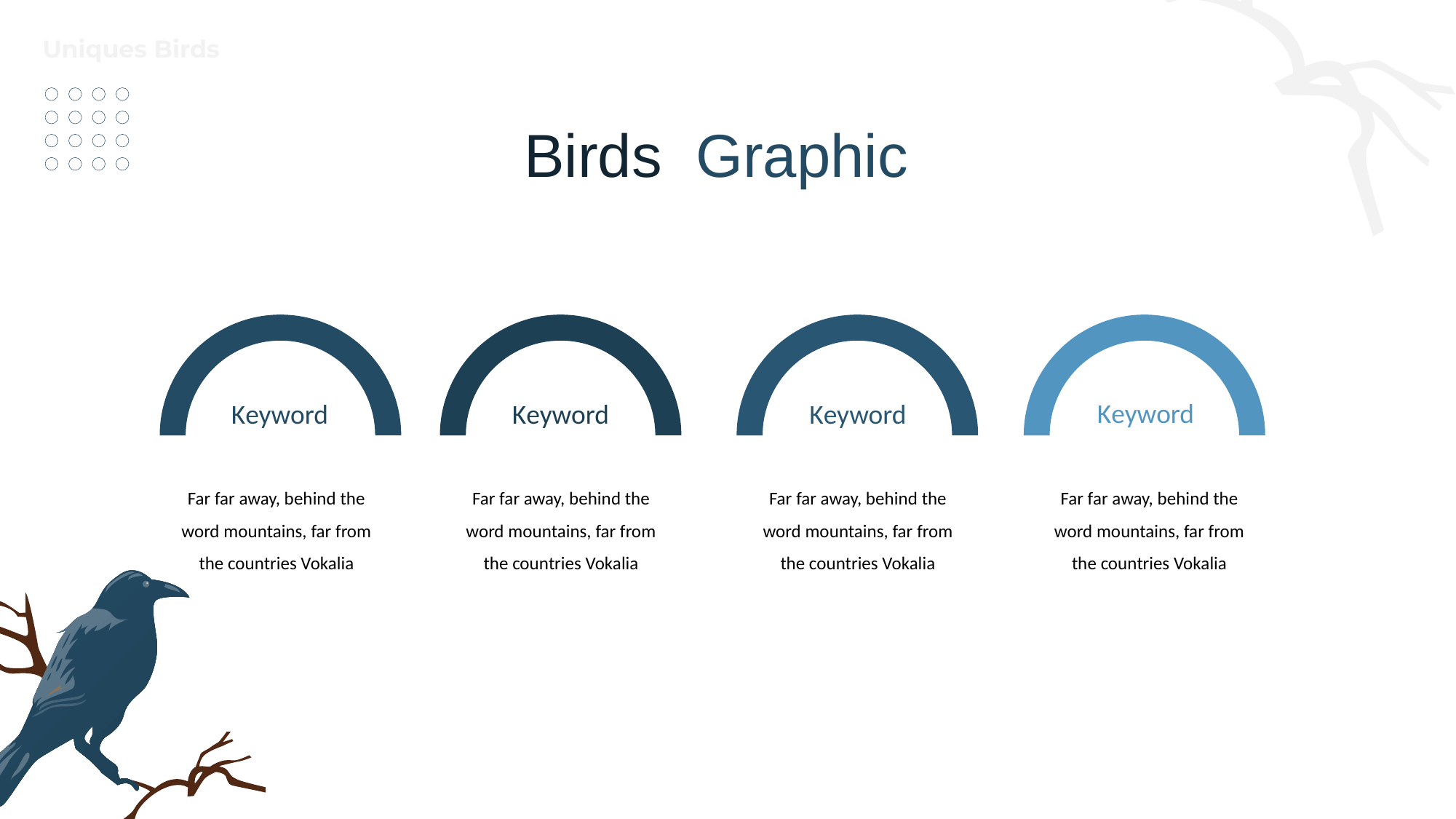

Uniques Birds

Birds  Graphic

Keyword
Keyword
Keyword
Keyword
Far far away, behind the word mountains, far from the countries Vokalia
Far far away, behind the word mountains, far from the countries Vokalia
Far far away, behind the word mountains, far from the countries Vokalia
Far far away, behind the word mountains, far from the countries Vokalia